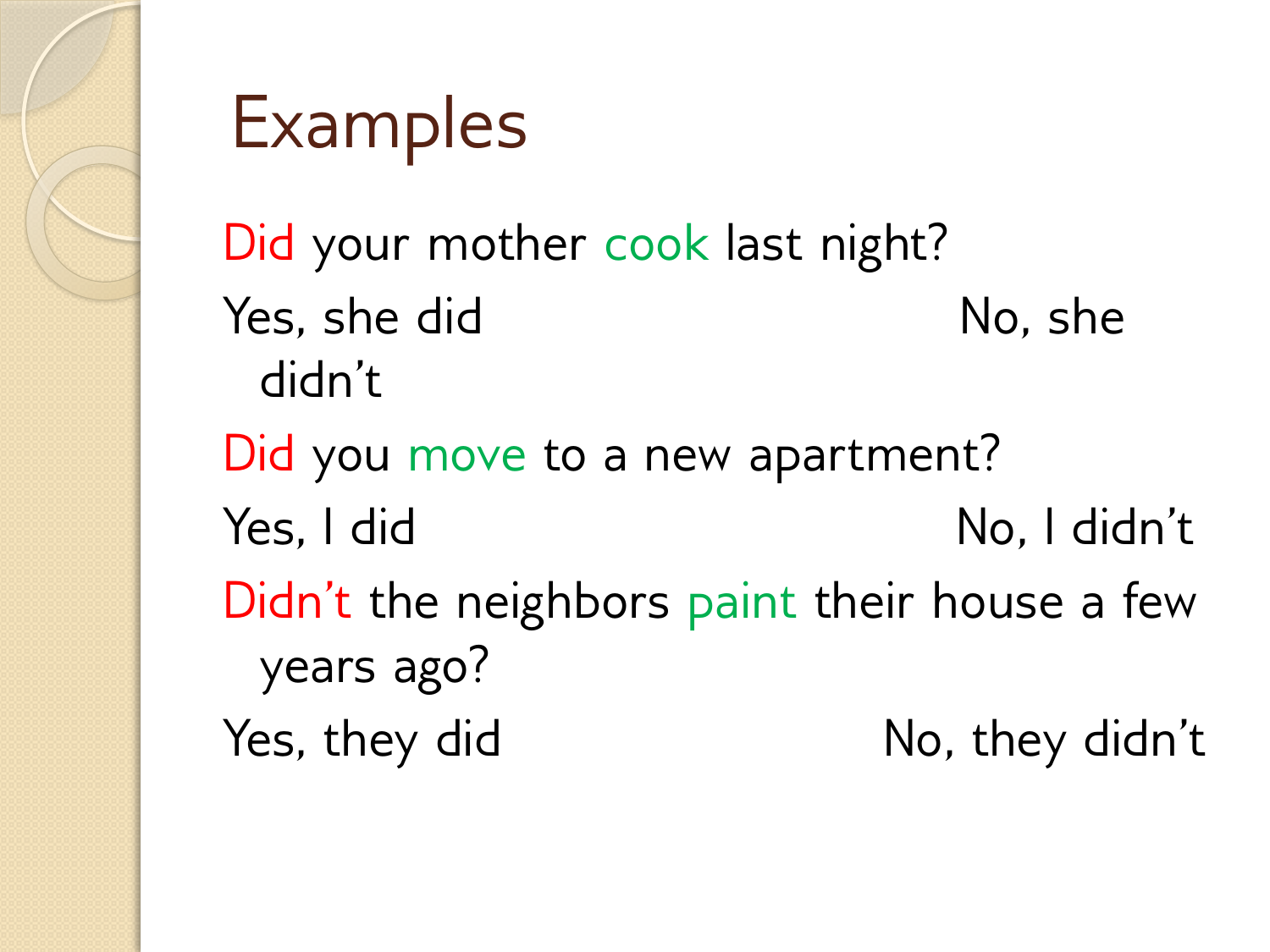

# Examples
Did your mother cook last night?
Yes, she did                              No, she didn’t
Did you move to a new apartment?
Yes, I did                                  No, I didn’t
Didn’t the neighbors paint their house a few years ago?
Yes, they did                        No, they didn’t